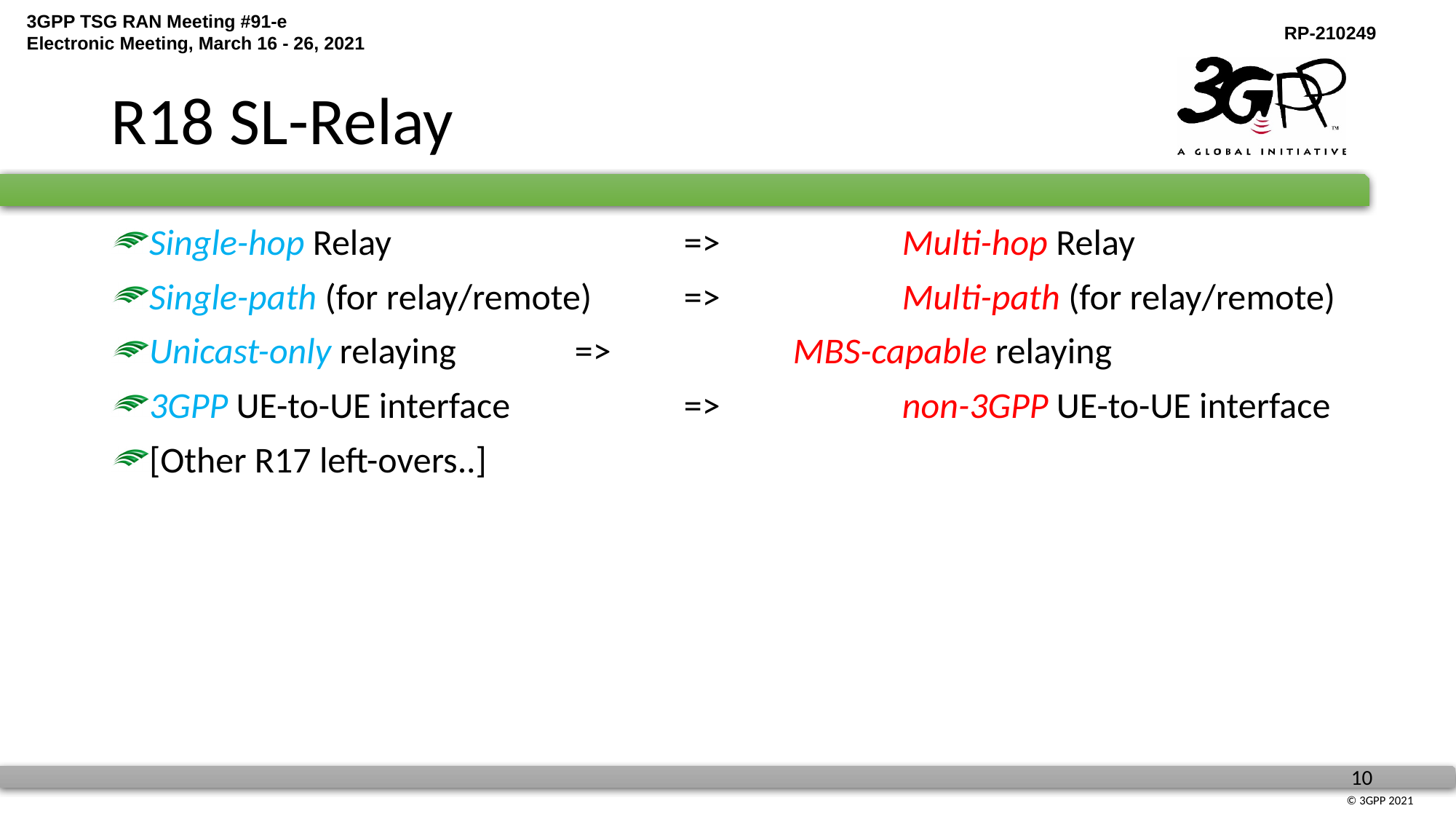

# R18 SL-Relay
Single-hop Relay			=> 		Multi-hop Relay
Single-path (for relay/remote)	=>		Multi-path (for relay/remote)
Unicast-only relaying		=> 		MBS-capable relaying
3GPP UE-to-UE interface 		=>		non-3GPP UE-to-UE interface
[Other R17 left-overs..]